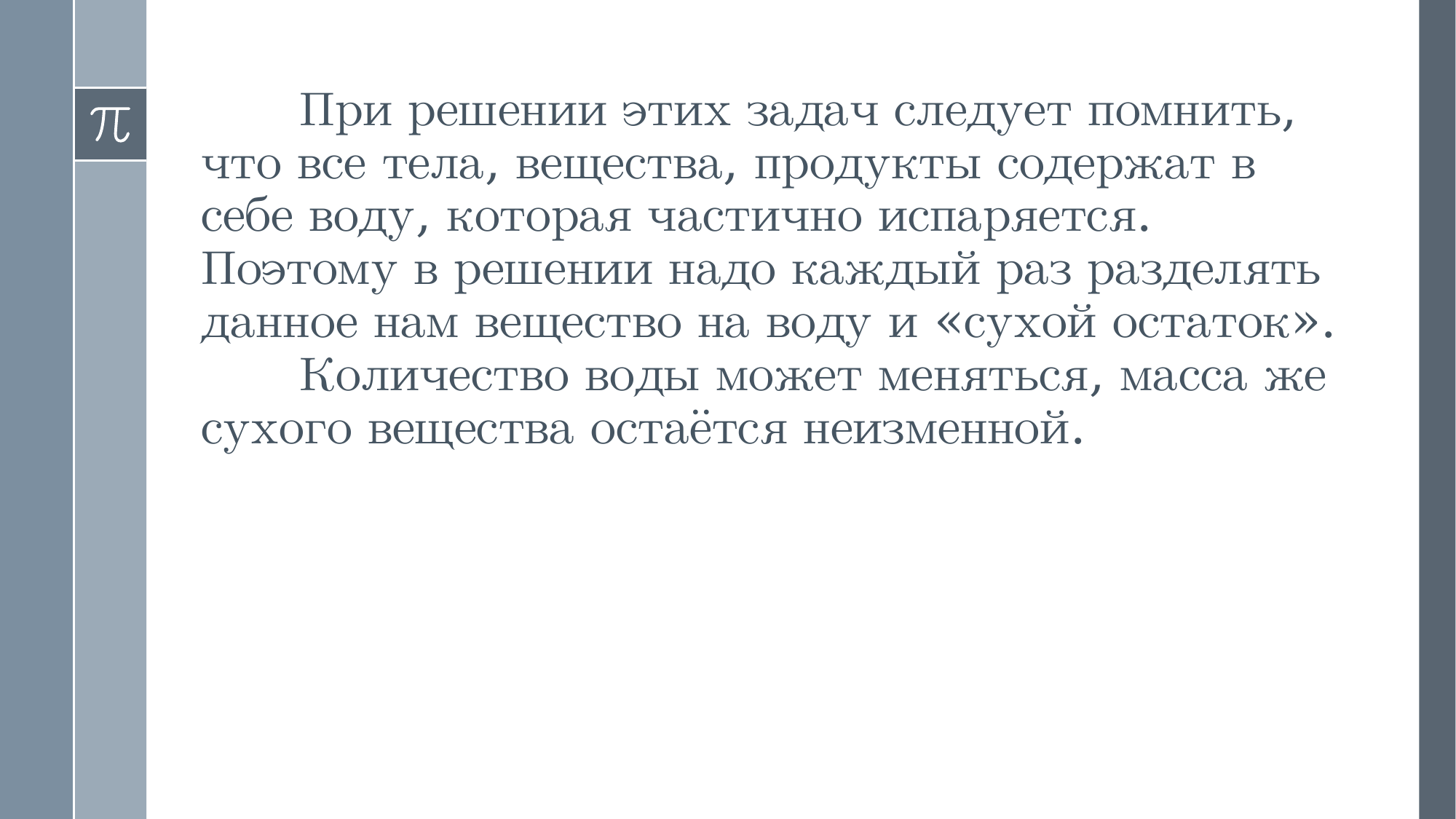

# При решении этих задач следует помнить, что все тела, вещества, продукты содержат в себе воду, которая частично испаряется. Поэтому в решении надо каждый раз разделять данное нам вещество на воду и «сухой остаток». Количество воды может меняться, масса же сухого вещества остаётся неизменной.